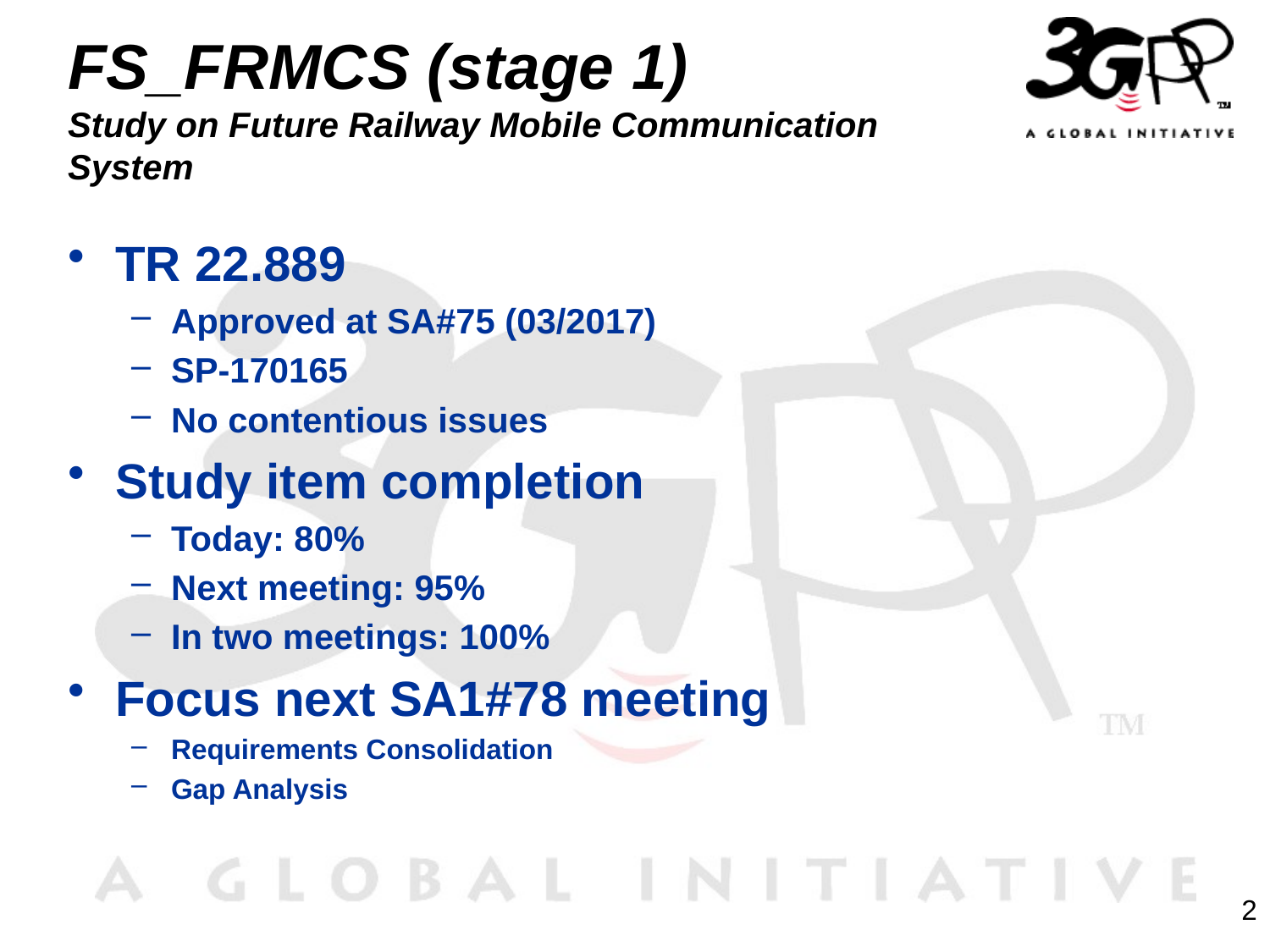

# FS_FRMCS (stage 1) Study on Future Railway Mobile Communication System
TR 22.889
Approved at SA#75 (03/2017)
SP-170165
No contentious issues
Study item completion
Today: 80%
Next meeting: 95%
In two meetings: 100%
Focus next SA1#78 meeting
Requirements Consolidation
Gap Analysis
2